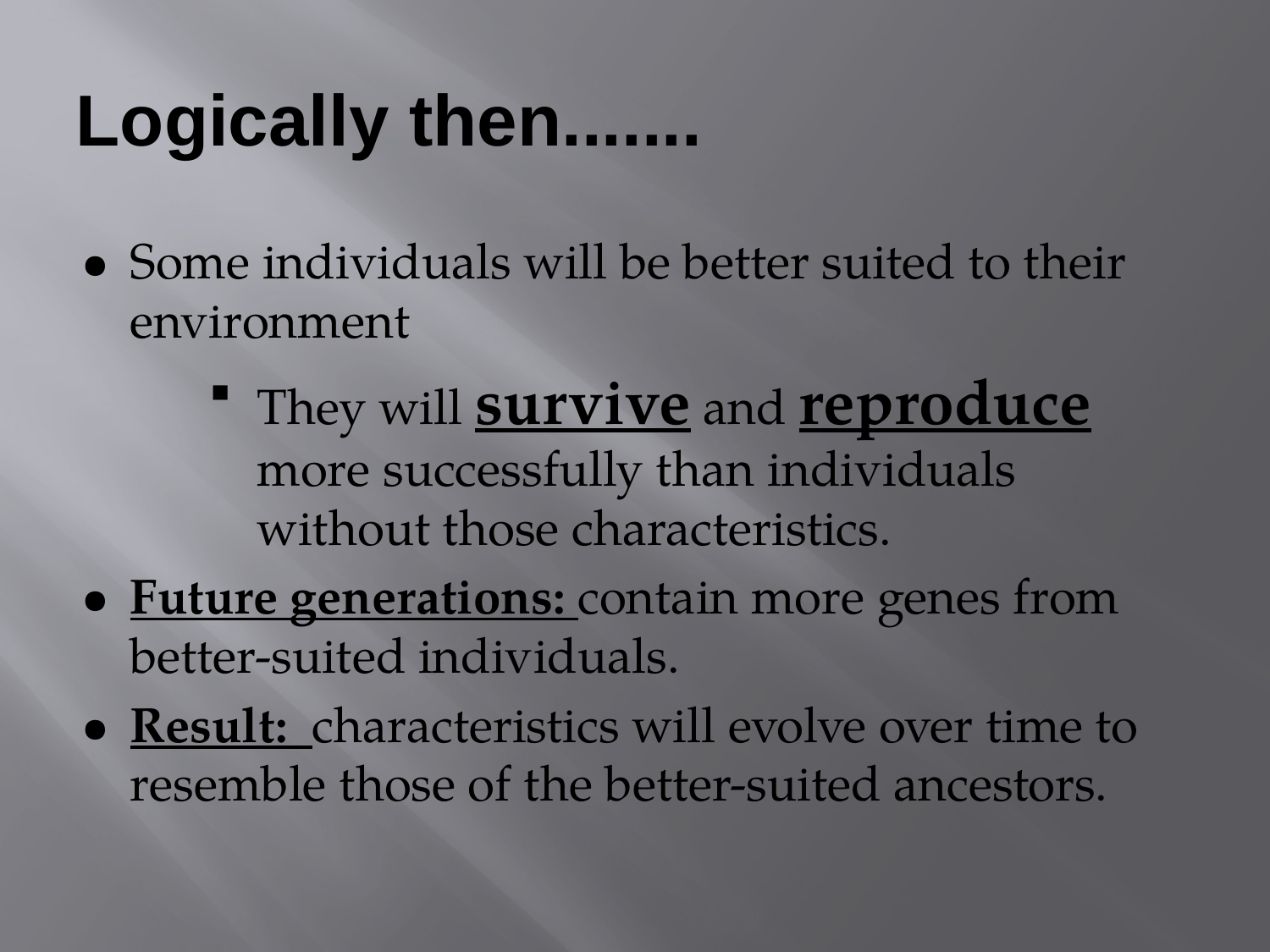

# Logically then.......

• 	Some individuals will be better suited to their environment
They will survive and reproduce more successfully than individuals without those characteristics.
• 	Future generations: contain more genes from better-suited individuals.
• 	Result:  characteristics will evolve over time to resemble those of the better-suited ancestors.